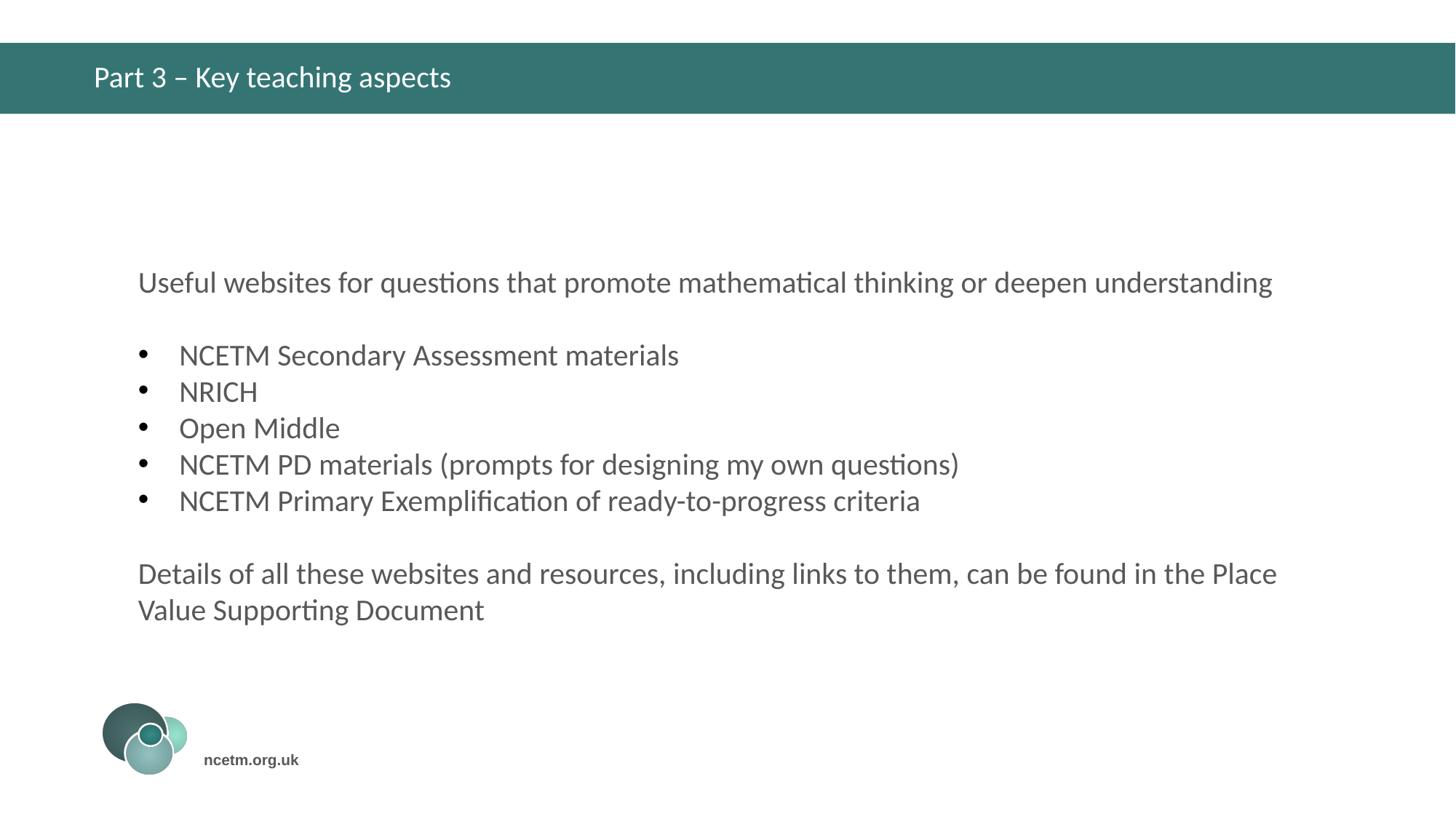

# Part 3 – Key teaching aspects
Useful websites for questions that promote mathematical thinking or deepen understanding

NCETM Secondary Assessment materials
NRICH
Open Middle
NCETM PD materials (prompts for designing my own questions)
NCETM Primary Exemplification of ready-to-progress criteria

Details of all these websites and resources, including links to them, can be found in the Place Value Supporting Document